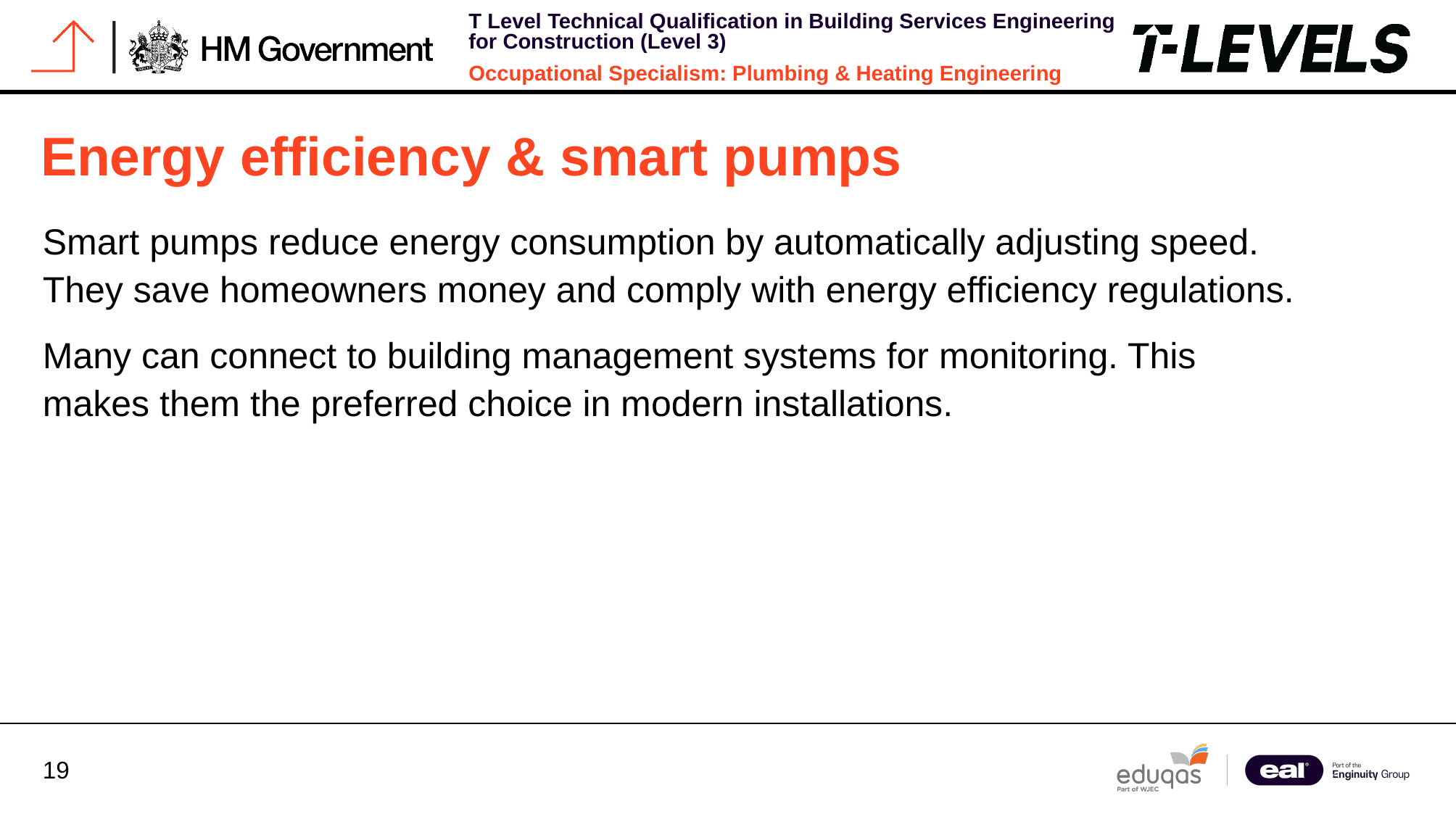

# Energy efficiency & smart pumps
Smart pumps reduce energy consumption by automatically adjusting speed. They save homeowners money and comply with energy efficiency regulations.
Many can connect to building management systems for monitoring. This makes them the preferred choice in modern installations.